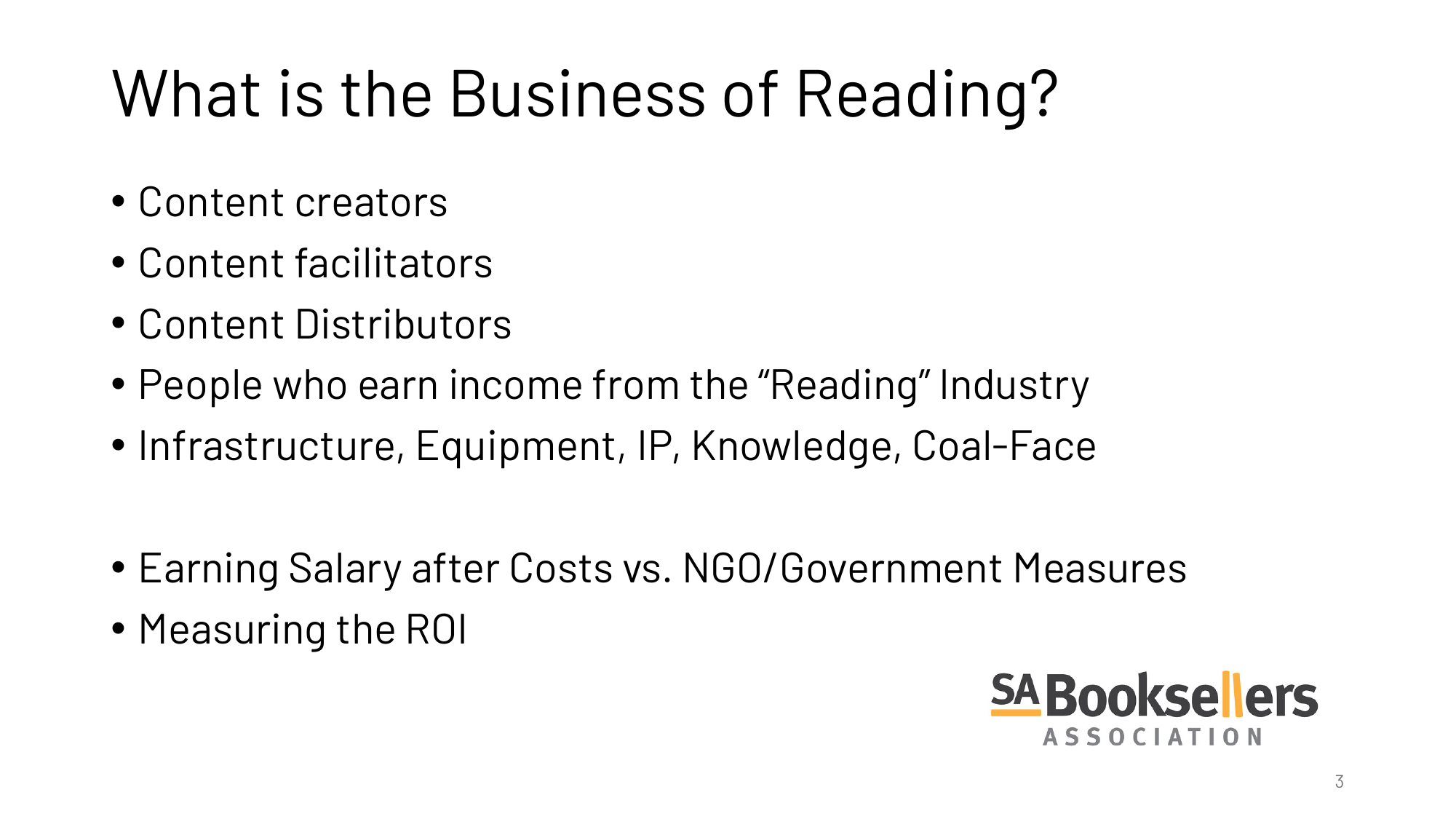

# What is the Business of Reading?
Content creators
Content facilitators
Content Distributors
People who earn income from the “Reading” Industry
Infrastructure, Equipment, IP, Knowledge, Coal-Face

Earning Salary after Costs vs. NGO/Government Measures
Measuring the ROI

3